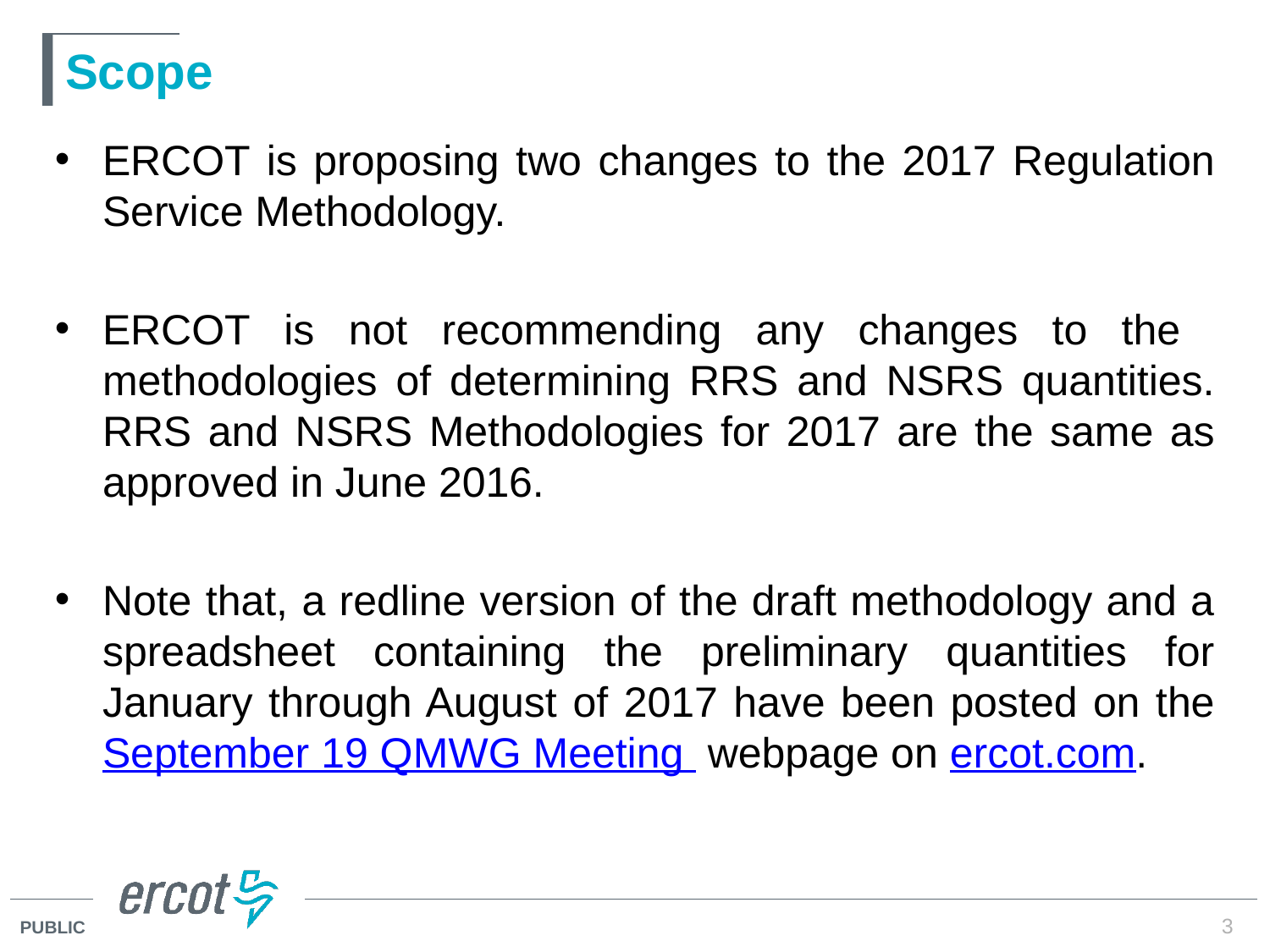

# Scope
ERCOT is proposing two changes to the 2017 Regulation Service Methodology.

ERCOT is not recommending any changes to the  methodologies of determining RRS and NSRS quantities. RRS and NSRS Methodologies for 2017 are the same as approved in June 2016.

Note that, a redline version of the draft methodology and a spreadsheet containing the preliminary quantities for January through August of 2017 have been posted on the September 19 QMWG Meeting  webpage on ercot.com.

3